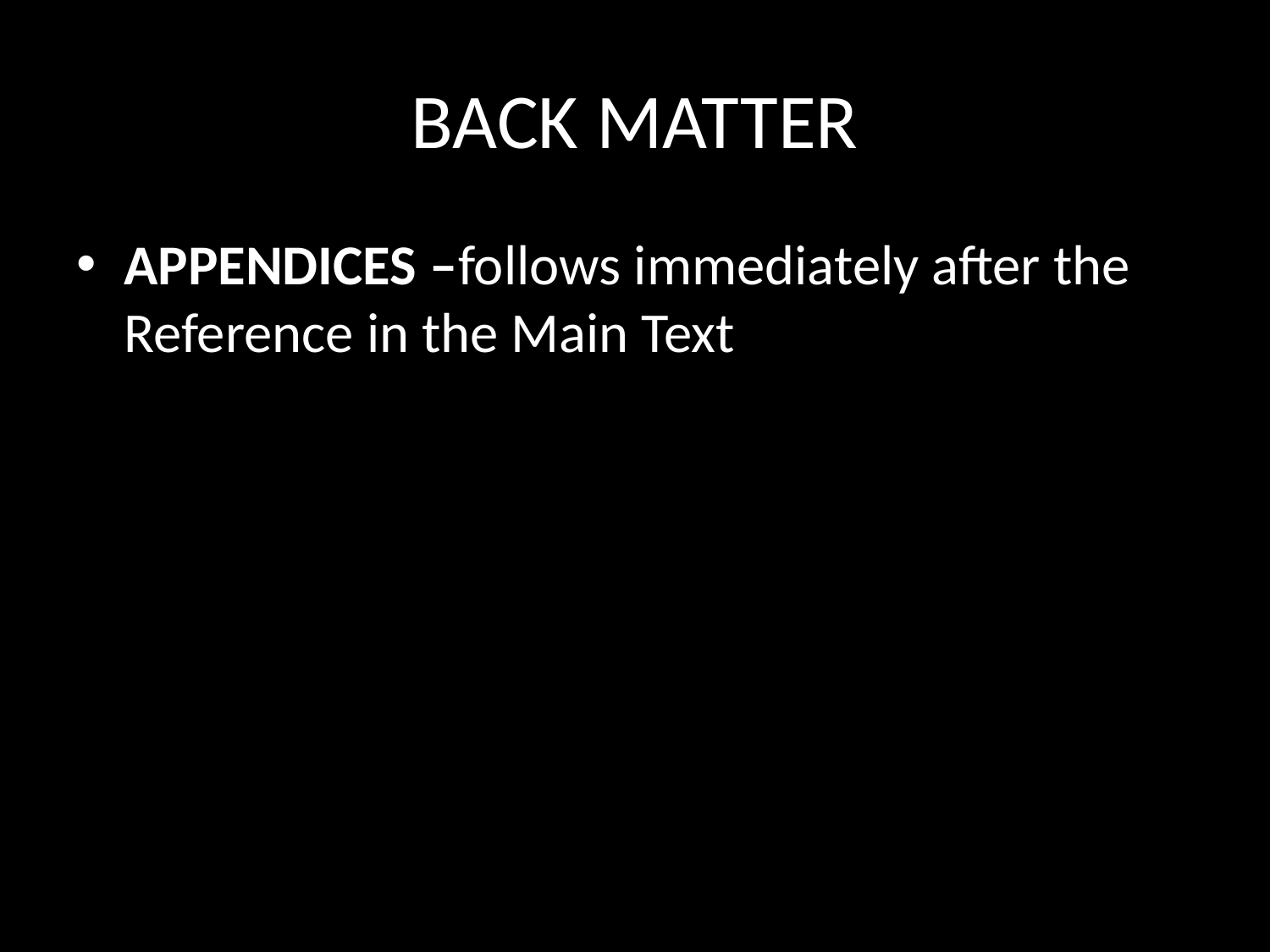

# BACK MATTER
APPENDICES –follows immediately after the Reference in the Main Text